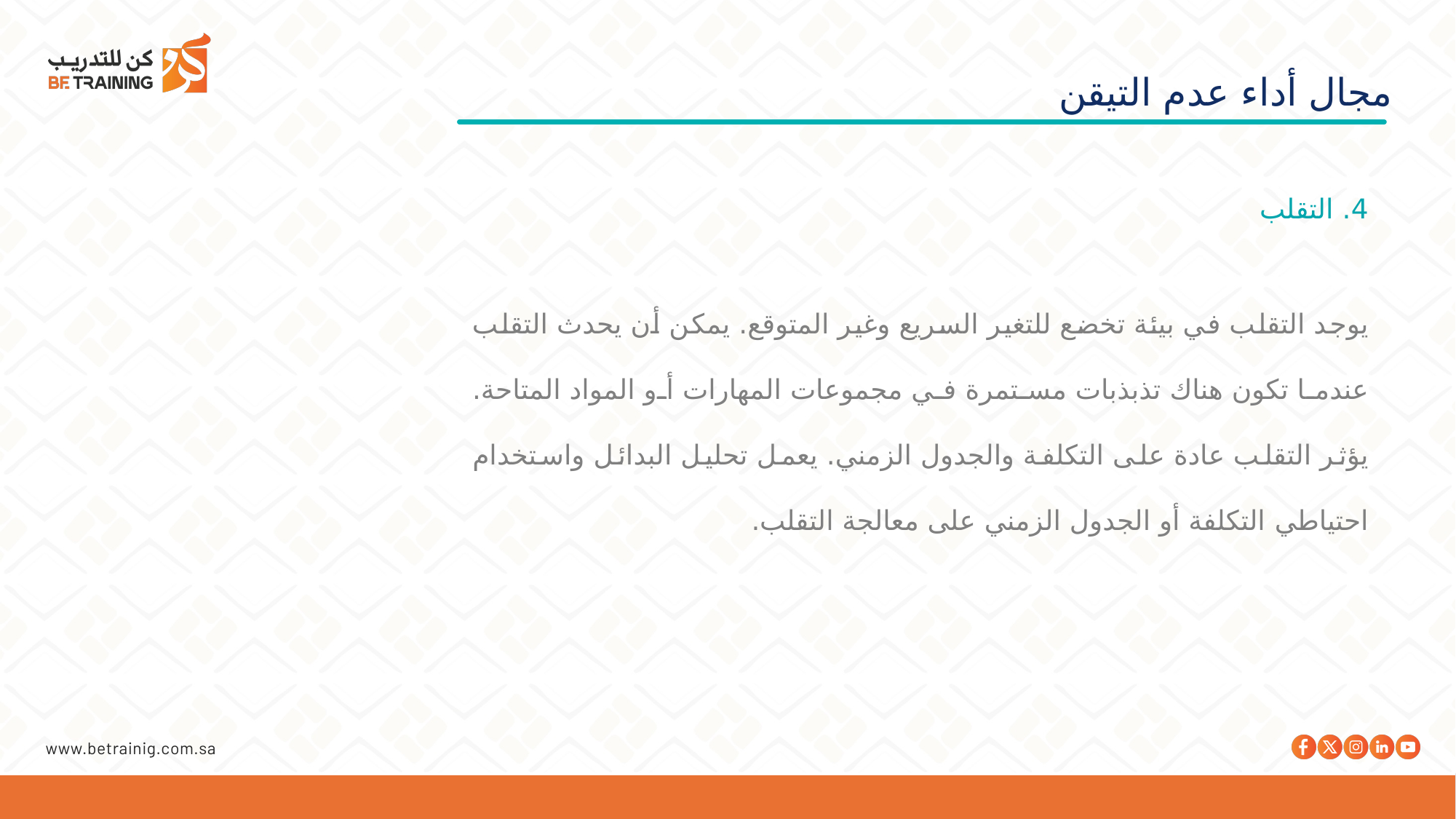

مجال أداء عدم التيقن
4. التقلب

يوجد التقلب في بيئة تخضع للتغير السريع وغير المتوقع. يمكن أن يحدث التقلب عندما تكون هناك تذبذبات مستمرة في مجموعات المهارات أو المواد المتاحة. يؤثر التقلب عادة على التكلفة والجدول الزمني. يعمل تحليل البدائل واستخدام احتياطي التكلفة أو الجدول الزمني على معالجة التقلب.